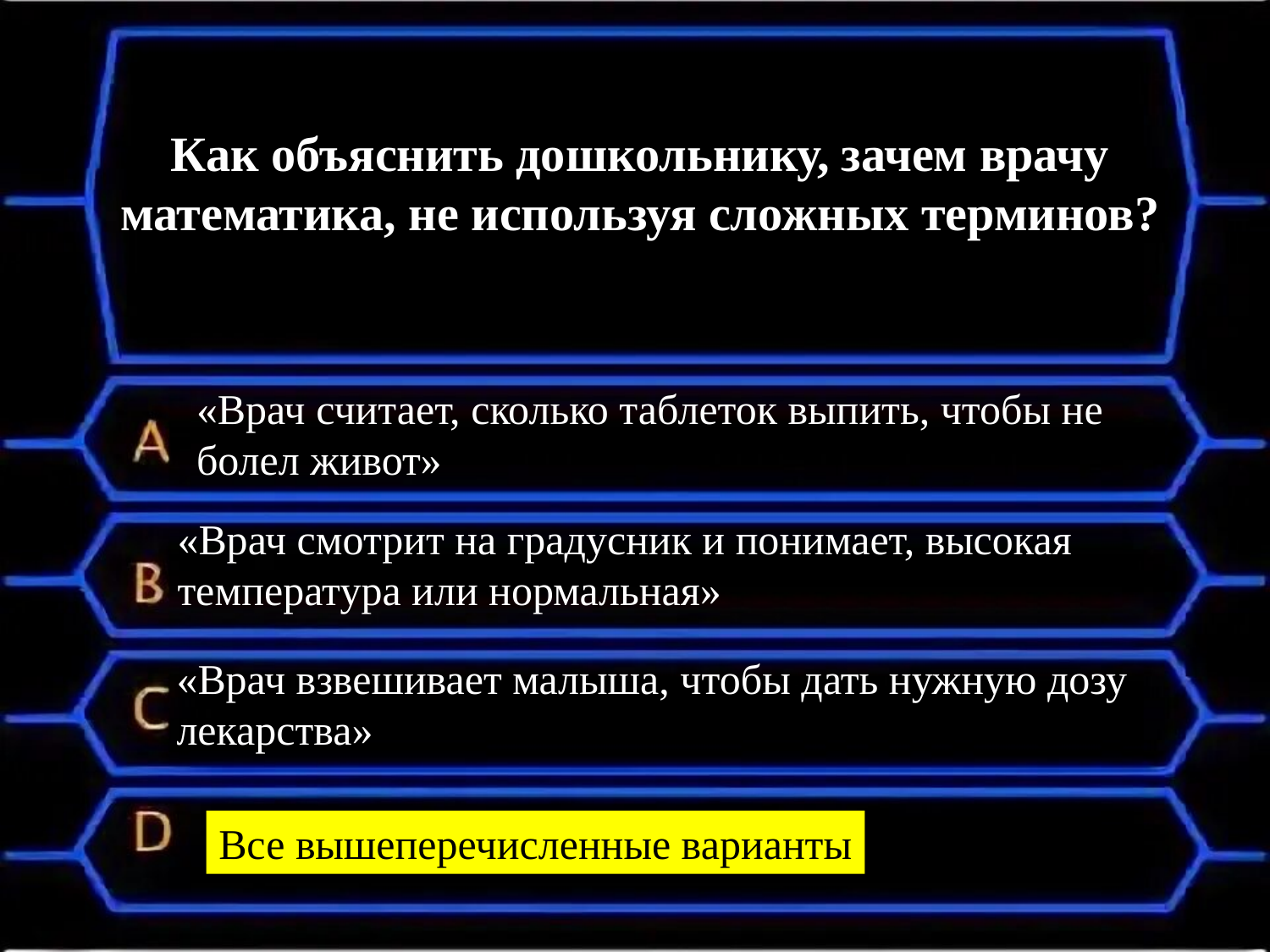

Как объяснить дошкольнику, зачем врачу математика, не используя сложных терминов?

«Врач считает, сколько таблеток выпить, чтобы не болел живот»
«Врач смотрит на градусник и понимает, высокая температура или нормальная»
«Врач взвешивает малыша, чтобы дать нужную дозу лекарства»
Все вышеперечисленные варианты